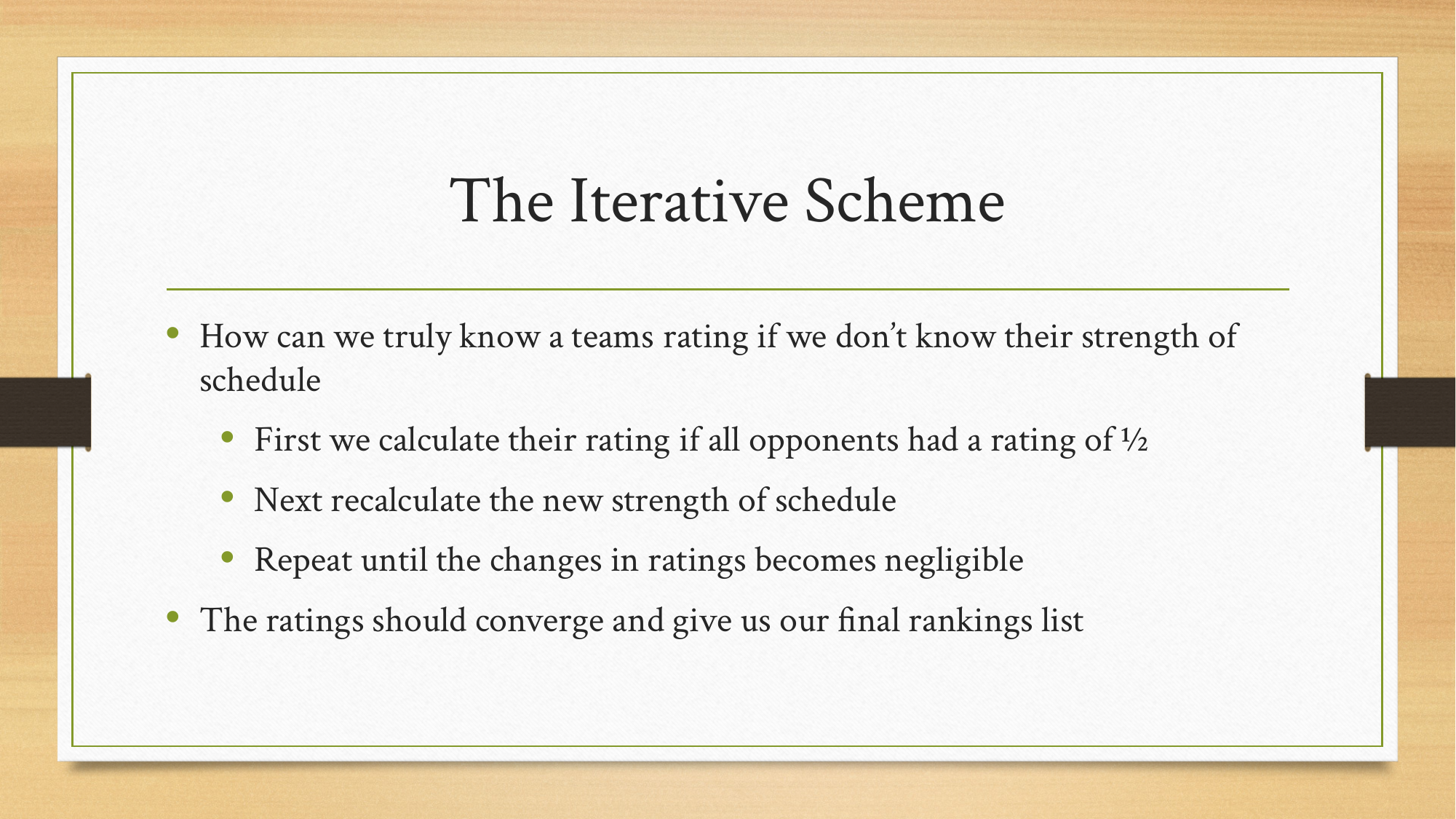

# The Iterative Scheme
How can we truly know a teams rating if we don’t know their strength of schedule
First we calculate their rating if all opponents had a rating of ½
Next recalculate the new strength of schedule
Repeat until the changes in ratings becomes negligible
The ratings should converge and give us our final rankings list